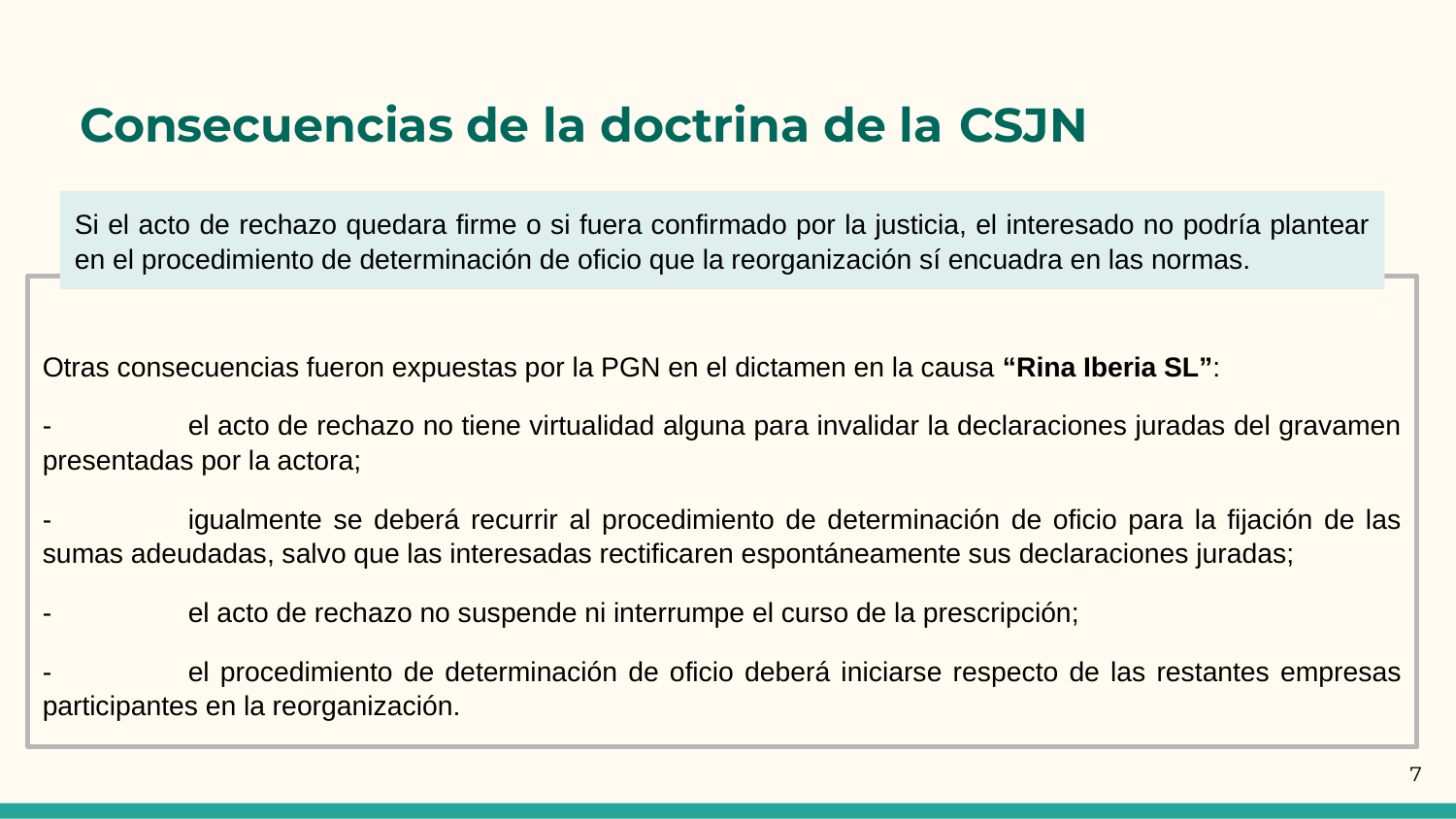

# Consecuencias de la doctrina de la CSJN
Si el acto de rechazo quedara firme o si fuera confirmado por la justicia, el interesado no podría plantear en el procedimiento de determinación de oficio que la reorganización sí encuadra en las normas.

Otras consecuencias fueron expuestas por la PGN en el dictamen en la causa “Rina Iberia SL”:
-	el acto de rechazo no tiene virtualidad alguna para invalidar la declaraciones juradas del gravamen presentadas por la actora;
-	igualmente se deberá recurrir al procedimiento de determinación de oficio para la fijación de las sumas adeudadas, salvo que las interesadas rectificaren espontáneamente sus declaraciones juradas;
-	el acto de rechazo no suspende ni interrumpe el curso de la prescripción;
-	el procedimiento de determinación de oficio deberá iniciarse respecto de las restantes empresas participantes en la reorganización.

7